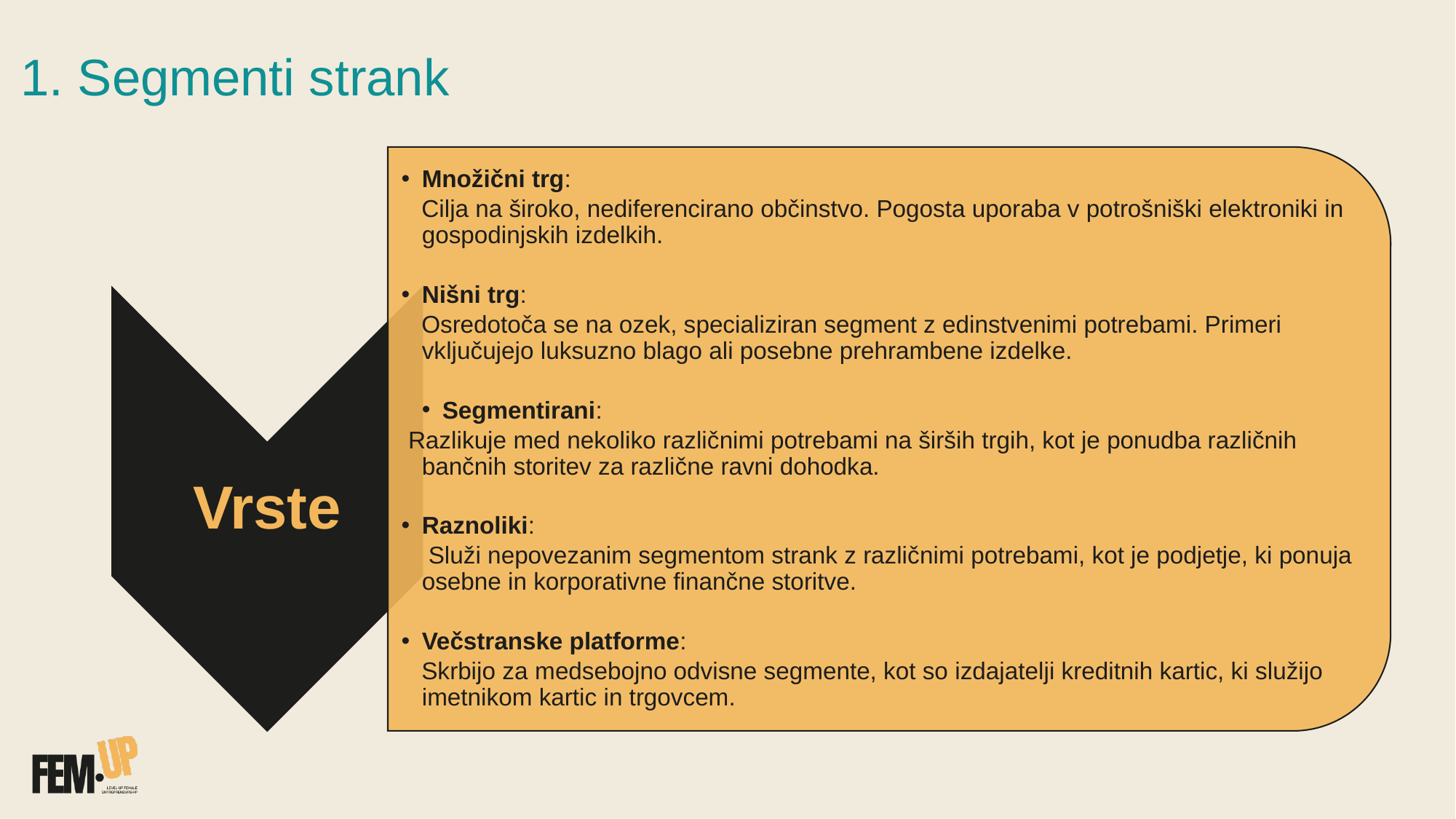

# 1. Segmenti strank
Vrste
Množični trg:
   Cilja na široko, nediferencirano občinstvo. Pogosta uporaba v potrošniški elektroniki in gospodinjskih izdelkih.

Nišni trg:
   Osredotoča se na ozek, specializiran segment z edinstvenimi potrebami. Primeri vključujejo luksuzno blago ali posebne prehrambene izdelke.

Segmentirani:
 Razlikuje med nekoliko različnimi potrebami na širših trgih, kot je ponudba različnih bančnih storitev za različne ravni dohodka.

Raznoliki:
    Služi nepovezanim segmentom strank z različnimi potrebami, kot je podjetje, ki ponuja osebne in korporativne finančne storitve.

Večstranske platforme:
   Skrbijo za medsebojno odvisne segmente, kot so izdajatelji kreditnih kartic, ki služijo imetnikom kartic in trgovcem.